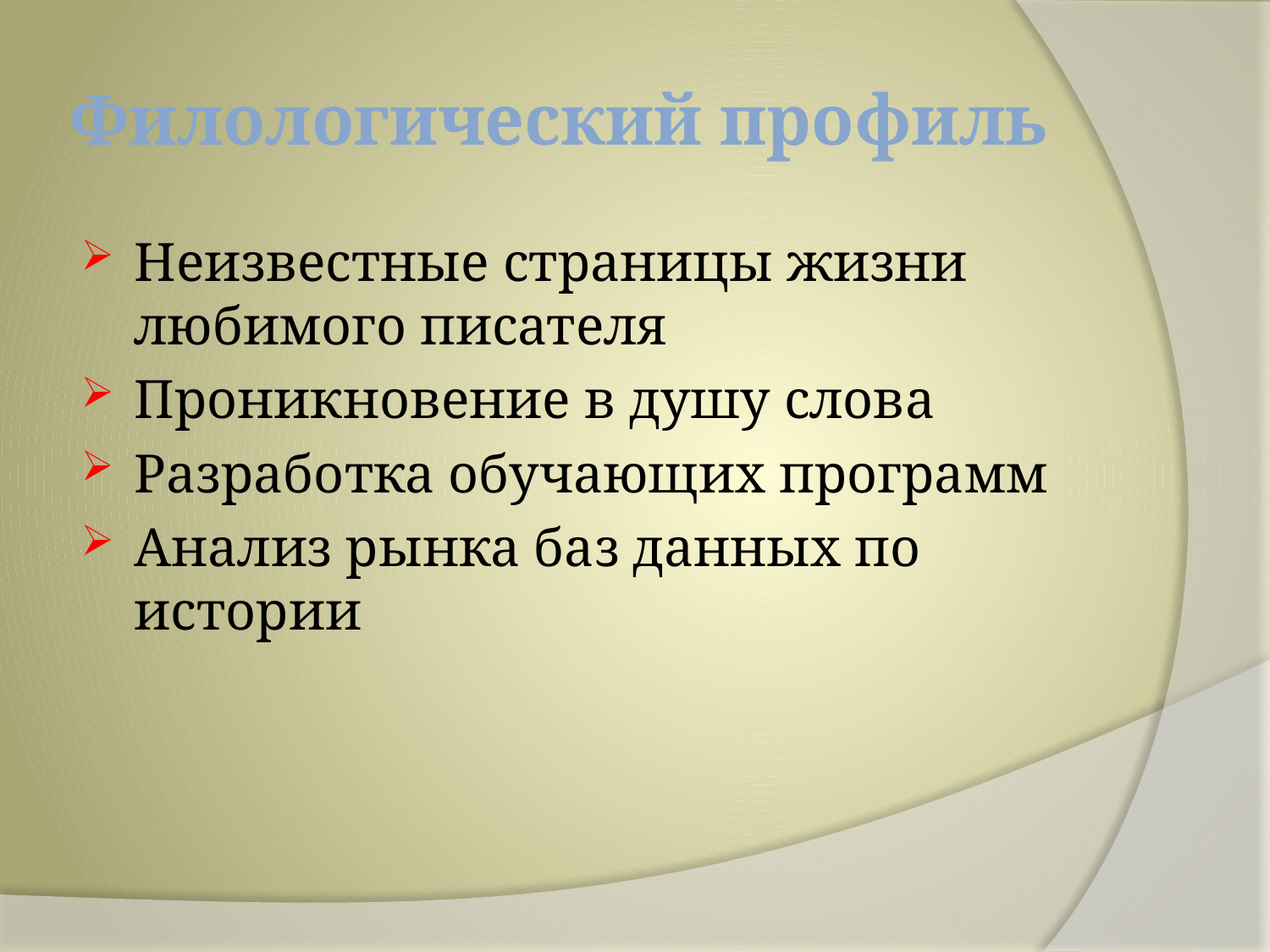

# Филологический профиль
Неизвестные страницы жизни любимого писателя
Проникновение в душу слова
Разработка обучающих программ
Анализ рынка баз данных по истории